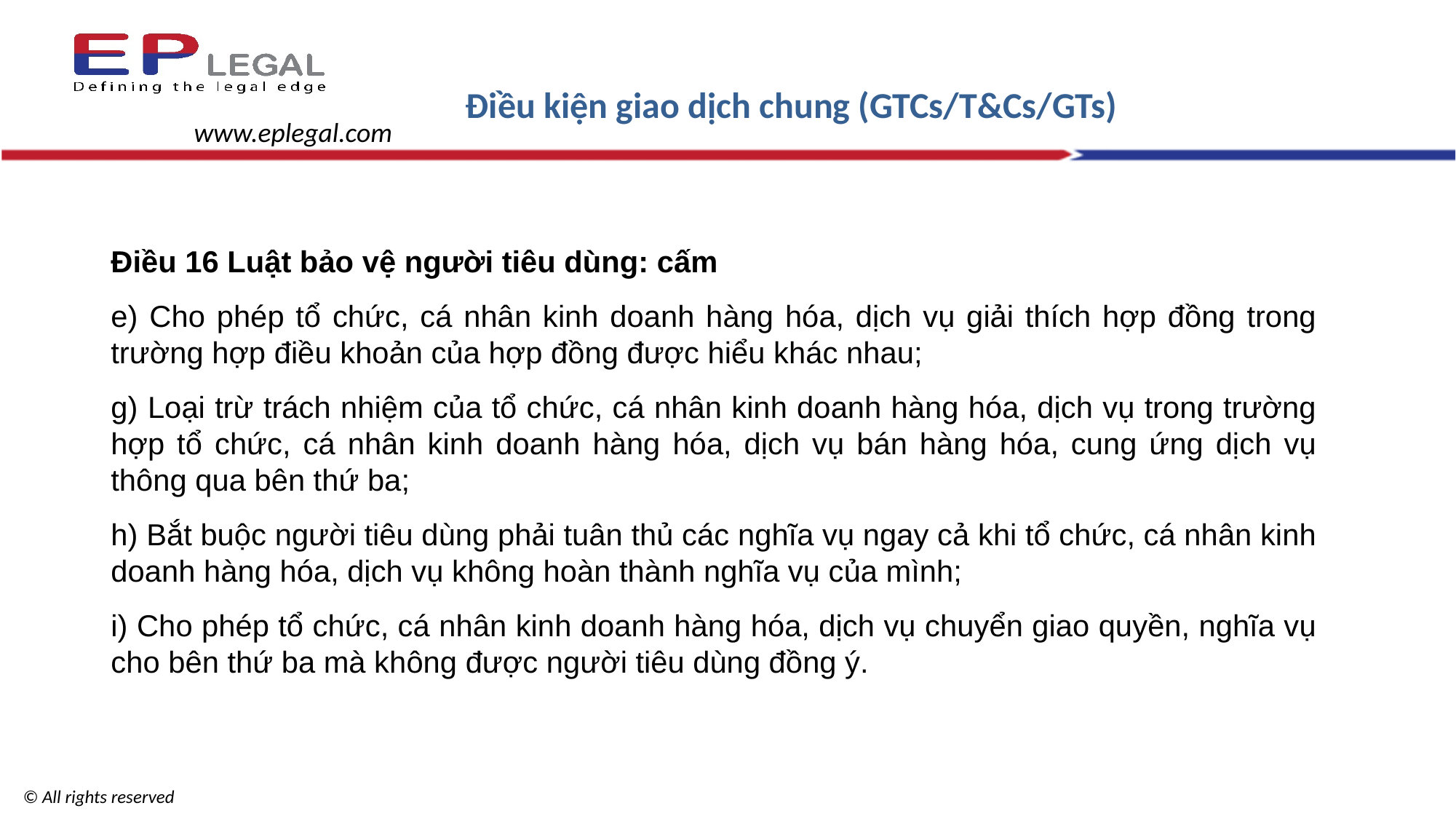

Điều kiện giao dịch chung (GTCs/T&Cs/GTs)
www.eplegal.com
Điều 16 Luật bảo vệ người tiêu dùng: cấm
e) Cho phép tổ chức, cá nhân kinh doanh hàng hóa, dịch vụ giải thích hợp đồng trong trường hợp điều khoản của hợp đồng được hiểu khác nhau;
g) Loại trừ trách nhiệm của tổ chức, cá nhân kinh doanh hàng hóa, dịch vụ trong trường hợp tổ chức, cá nhân kinh doanh hàng hóa, dịch vụ bán hàng hóa, cung ứng dịch vụ thông qua bên thứ ba;
h) Bắt buộc người tiêu dùng phải tuân thủ các nghĩa vụ ngay cả khi tổ chức, cá nhân kinh doanh hàng hóa, dịch vụ không hoàn thành nghĩa vụ của mình;
i) Cho phép tổ chức, cá nhân kinh doanh hàng hóa, dịch vụ chuyển giao quyền, nghĩa vụ cho bên thứ ba mà không được người tiêu dùng đồng ý.